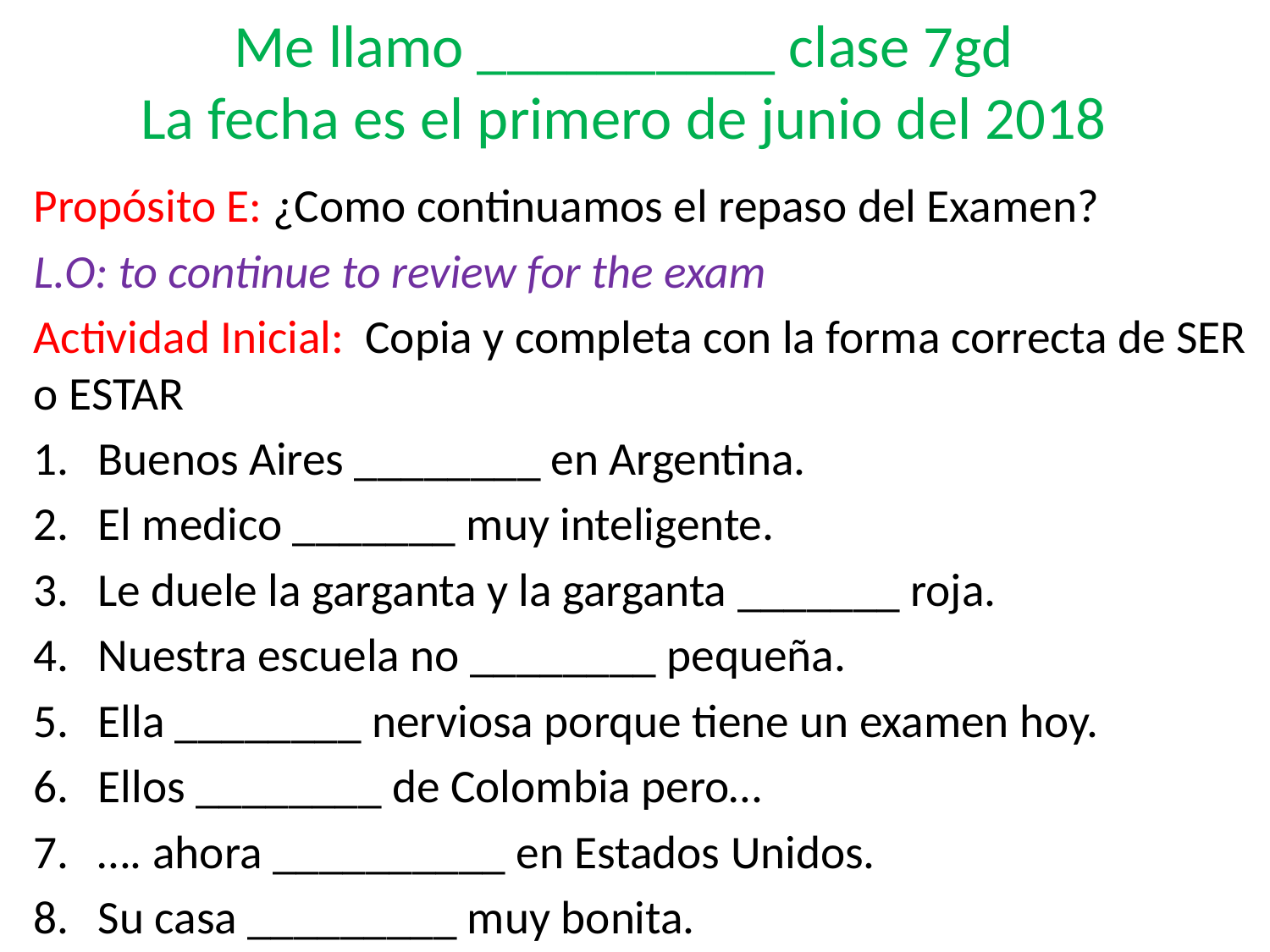

# Me llamo __________ clase 7gd La fecha es el primero de junio del 2018
Propósito E: ¿Como continuamos el repaso del Examen?
L.O: to continue to review for the exam
Actividad Inicial:  Copia y completa con la forma correcta de SER o ESTAR
Buenos Aires ________ en Argentina.
El medico _______ muy inteligente.
Le duele la garganta y la garganta _______ roja.
Nuestra escuela no ________ pequeña.
Ella ________ nerviosa porque tiene un examen hoy.
Ellos ________ de Colombia pero…
…. ahora __________ en Estados Unidos.
Su casa _________ muy bonita.